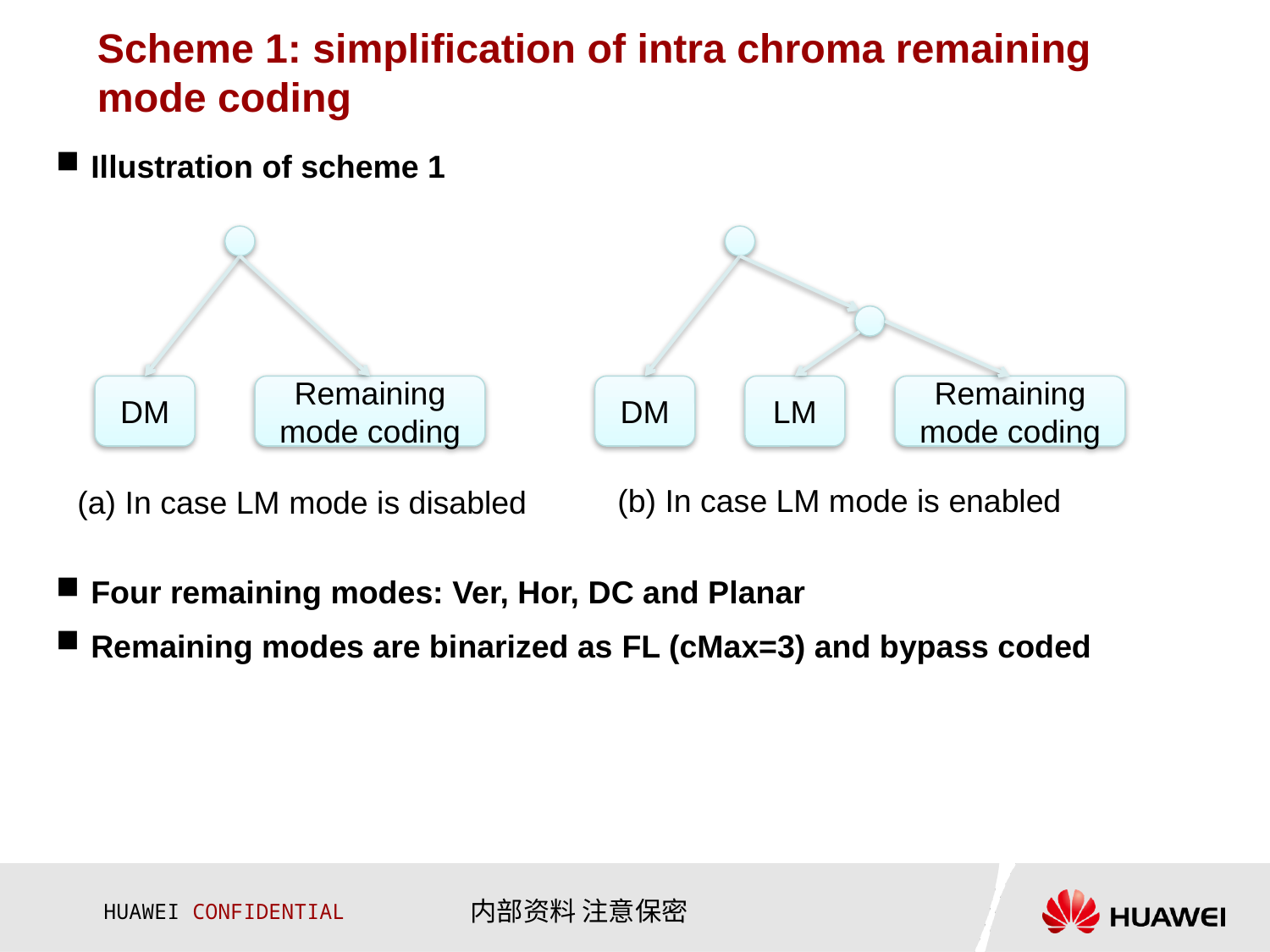

# Scheme 1: simplification of intra chroma remaining mode coding
Illustration of scheme 1

Four remaining modes: Ver, Hor, DC and Planar
Remaining modes are binarized as FL (cMax=3) and bypass coded

DM
Remaining mode coding
DM
LM
Remaining mode coding
(b) In case LM mode is enabled
(a) In case LM mode is disabled